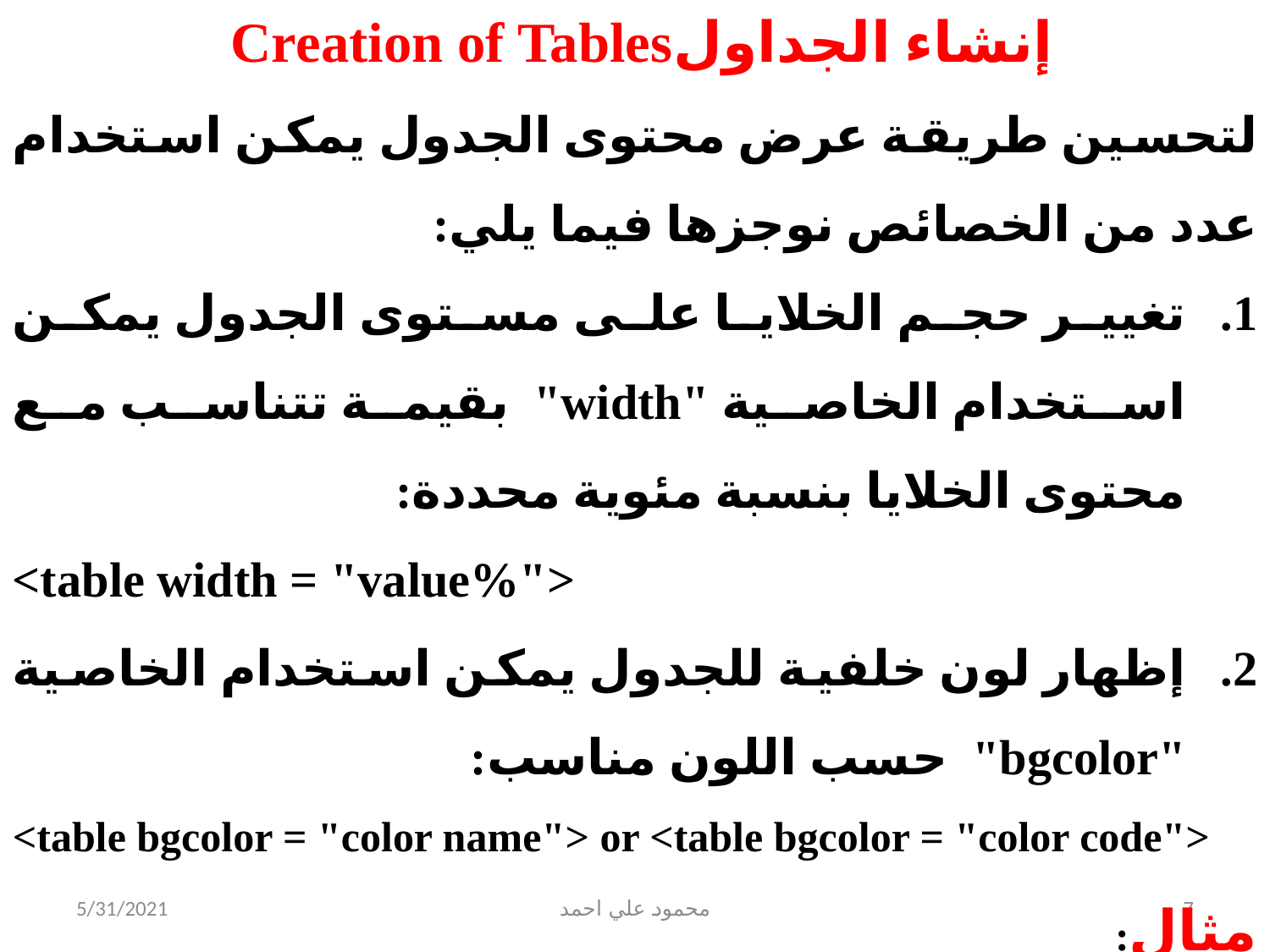

إنشاء الجداولCreation of Tables
لتحسين طريقة عرض محتوى الجدول يمكن استخدام عدد من الخصائص نوجزها فيما يلي:
تغيير حجم الخلايا على مستوى الجدول يمكن استخدام الخاصية "width"  بقيمة تتناسب مع محتوى الخلايا بنسبة مئوية محددة:
<table width = "value%">
إظهار لون خلفية للجدول يمكن استخدام الخاصية "bgcolor"  حسب اللون مناسب:
<table bgcolor = "color name"> or <table bgcolor = "color code">
مثال:

5/31/2021
محمود علي احمد
7